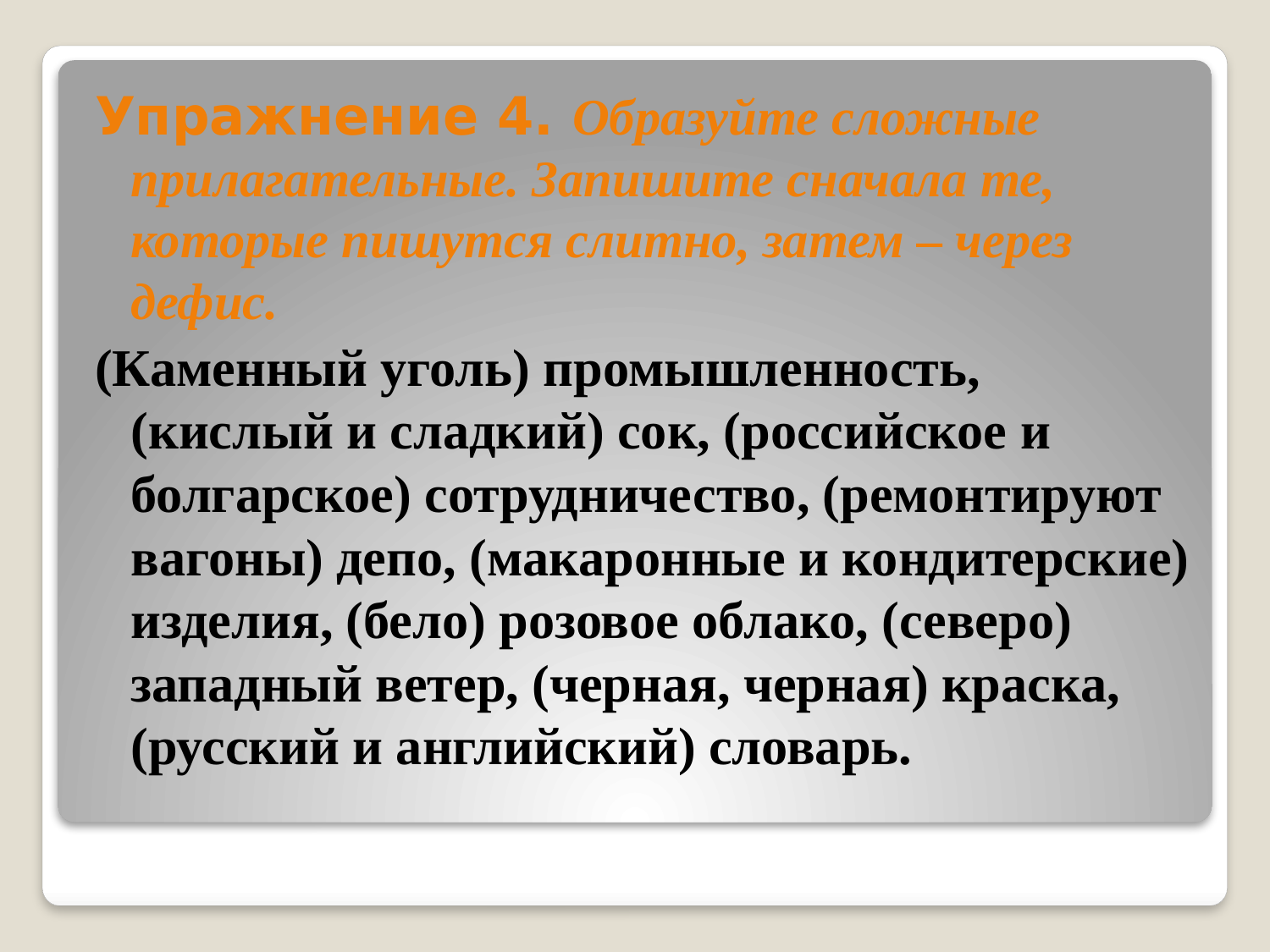

Упражнение 4. Образуйте сложные прилагательные. Запишите сначала те, которые пишутся слитно, затем – через дефис.
(Каменный уголь) промышленность, (кислый и сладкий) сок, (российское и болгарское) сотрудничество, (ремонтируют вагоны) депо, (макаронные и кондитерские) изделия, (бело) розовое облако, (северо) западный ветер, (черная, черная) краска, (русский и английский) словарь.